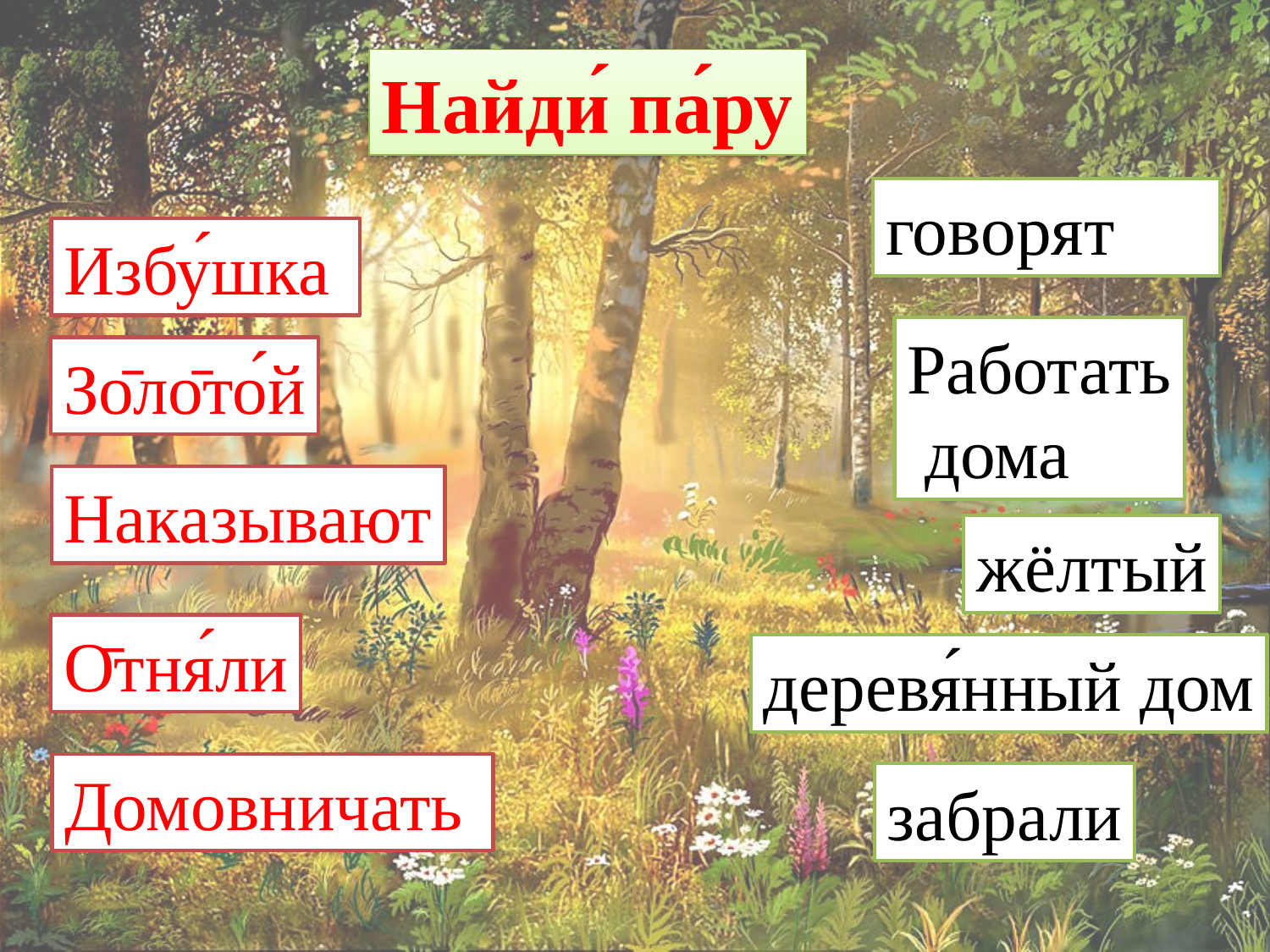

Найди́ па́ру
говорят
Избу́шка
Работать
 дома
Зо̄ло̄то́й
Наказывают
жёлтый
О̄тня́ли
деревя́нный дом
Домовничать
забрали